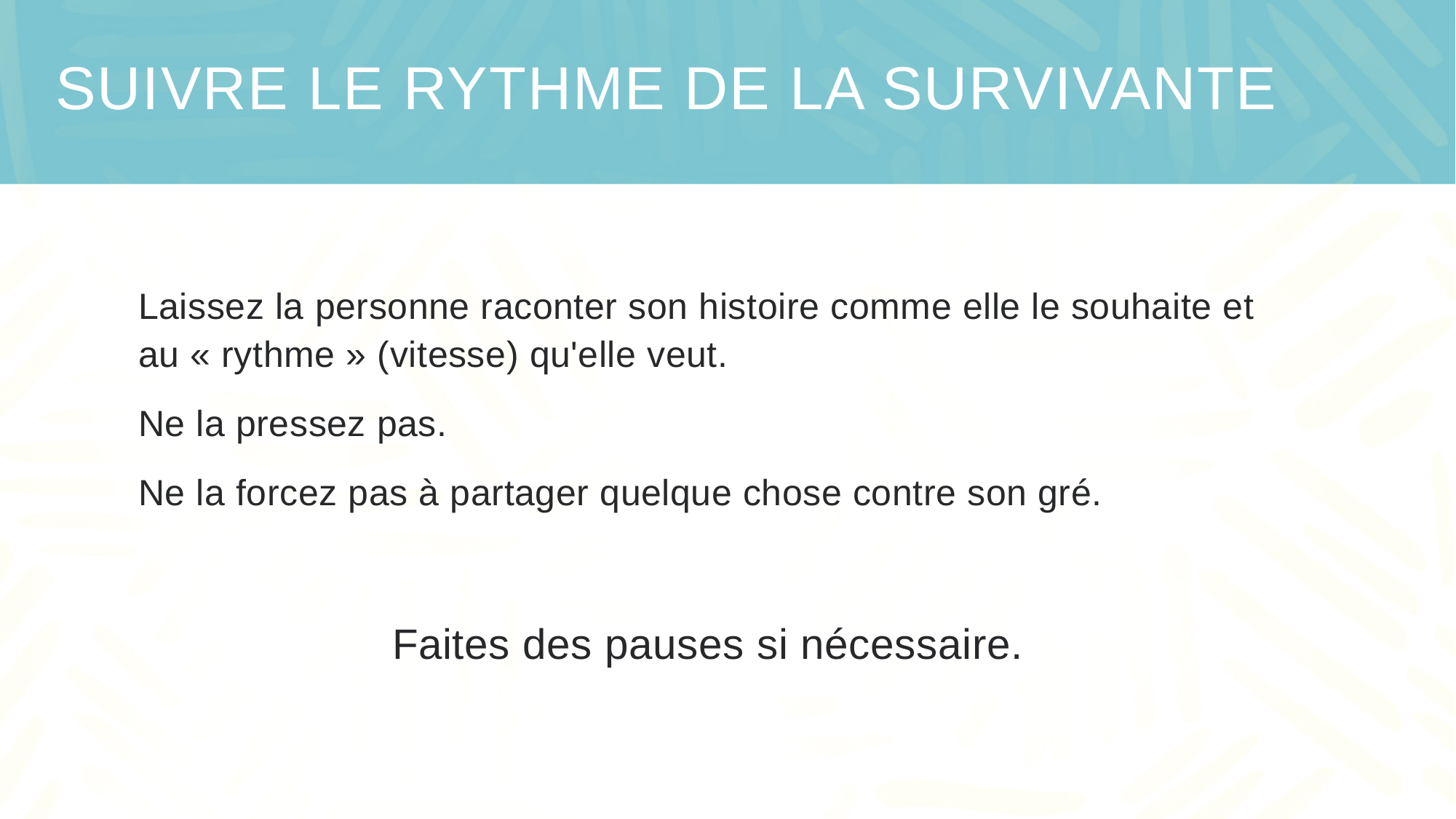

# Suivre le rythme de la survivante
Laissez la personne raconter son histoire comme elle le souhaite et au « rythme » (vitesse) qu'elle veut.
Ne la pressez pas.
Ne la forcez pas à partager quelque chose contre son gré.

Faites des pauses si nécessaire.